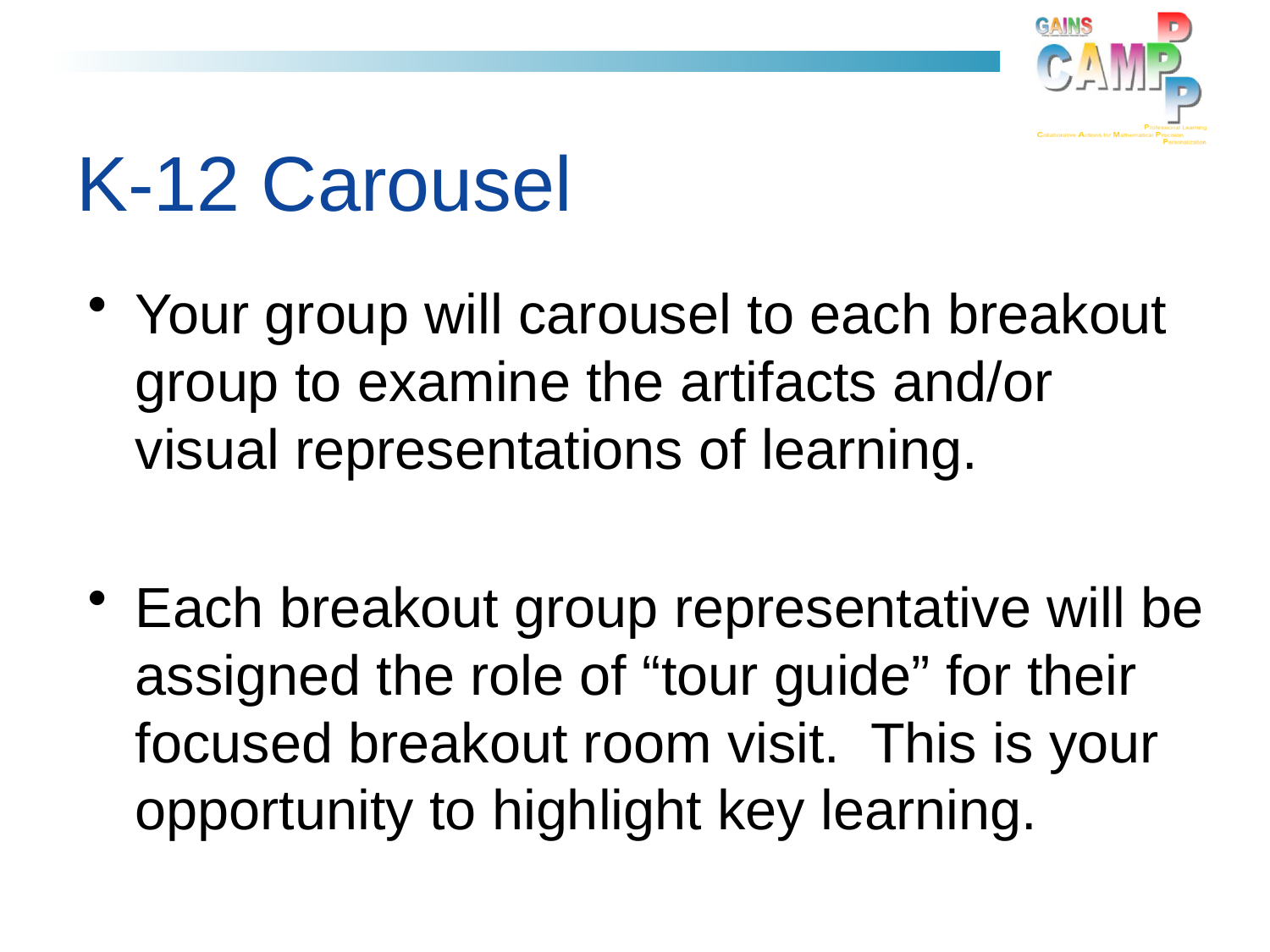

# K-12 Carousel
Your group will carousel to each breakout group to examine the artifacts and/or visual representations of learning.

Each breakout group representative will be assigned the role of “tour guide” for their focused breakout room visit.  This is your opportunity to highlight key learning.